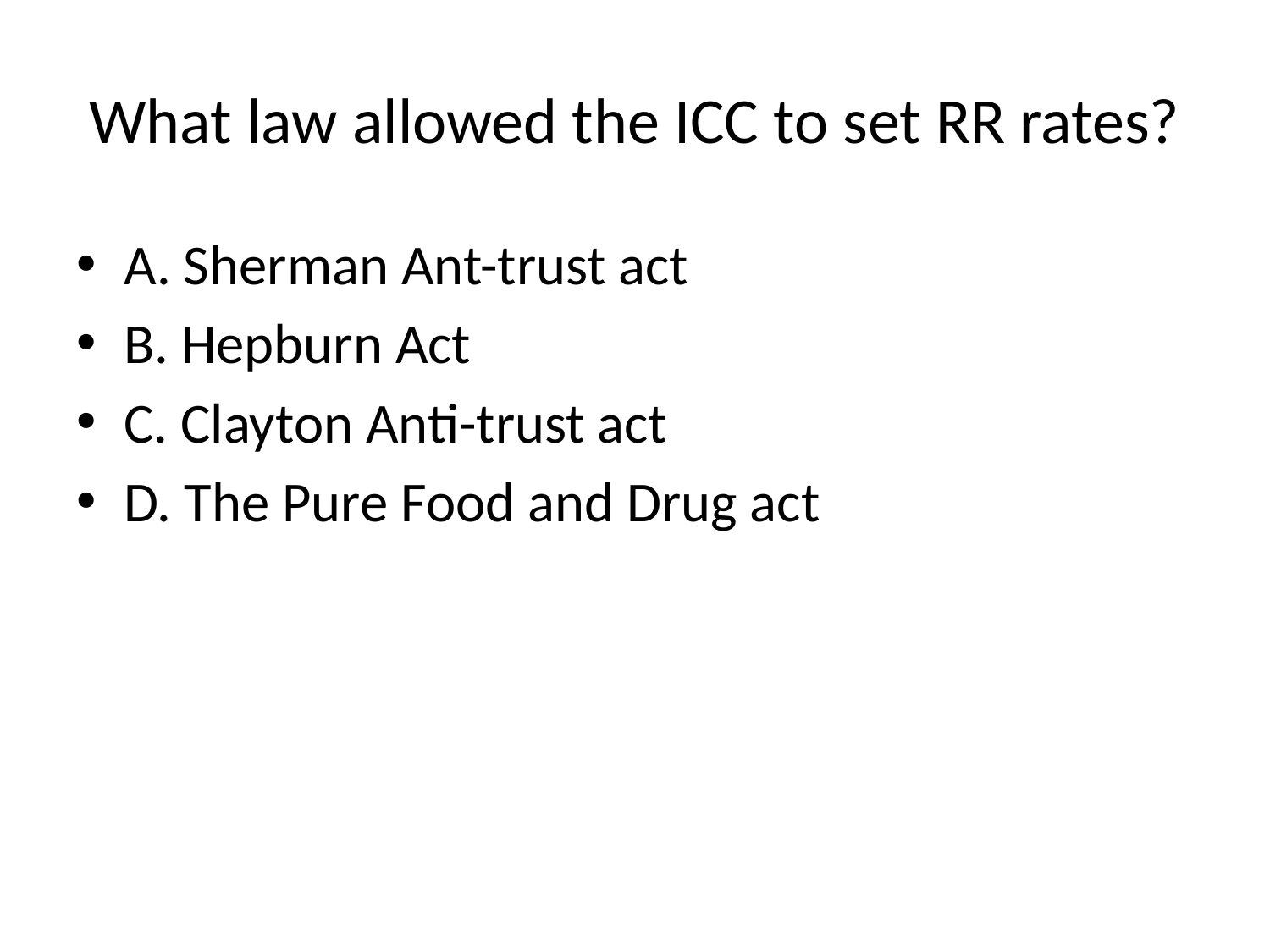

# What law allowed the ICC to set RR rates?
A. Sherman Ant-trust act
B. Hepburn Act
C. Clayton Anti-trust act
D. The Pure Food and Drug act